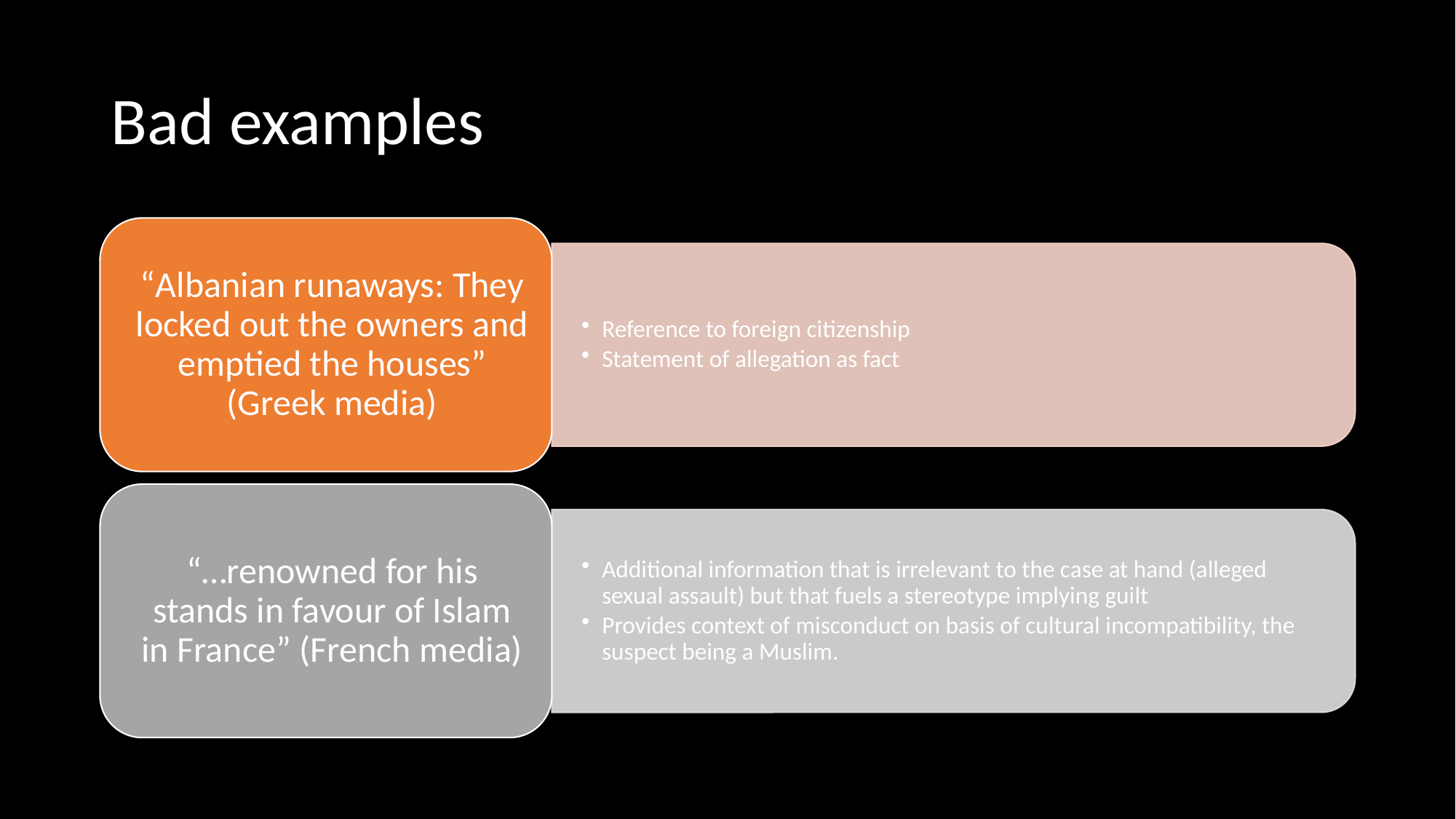

# Bad examples
Reference to foreign citizenship
Statement of allegation as fact
“Albanian runaways: They locked out the owners and emptied the houses” (Greek media)
Additional information that is irrelevant to the case at hand (alleged sexual assault) but that fuels a stereotype implying guilt
Provides context of misconduct on basis of cultural incompatibility, the suspect being a Muslim.
“…renowned for his stands in favour of Islam in France” (French media)